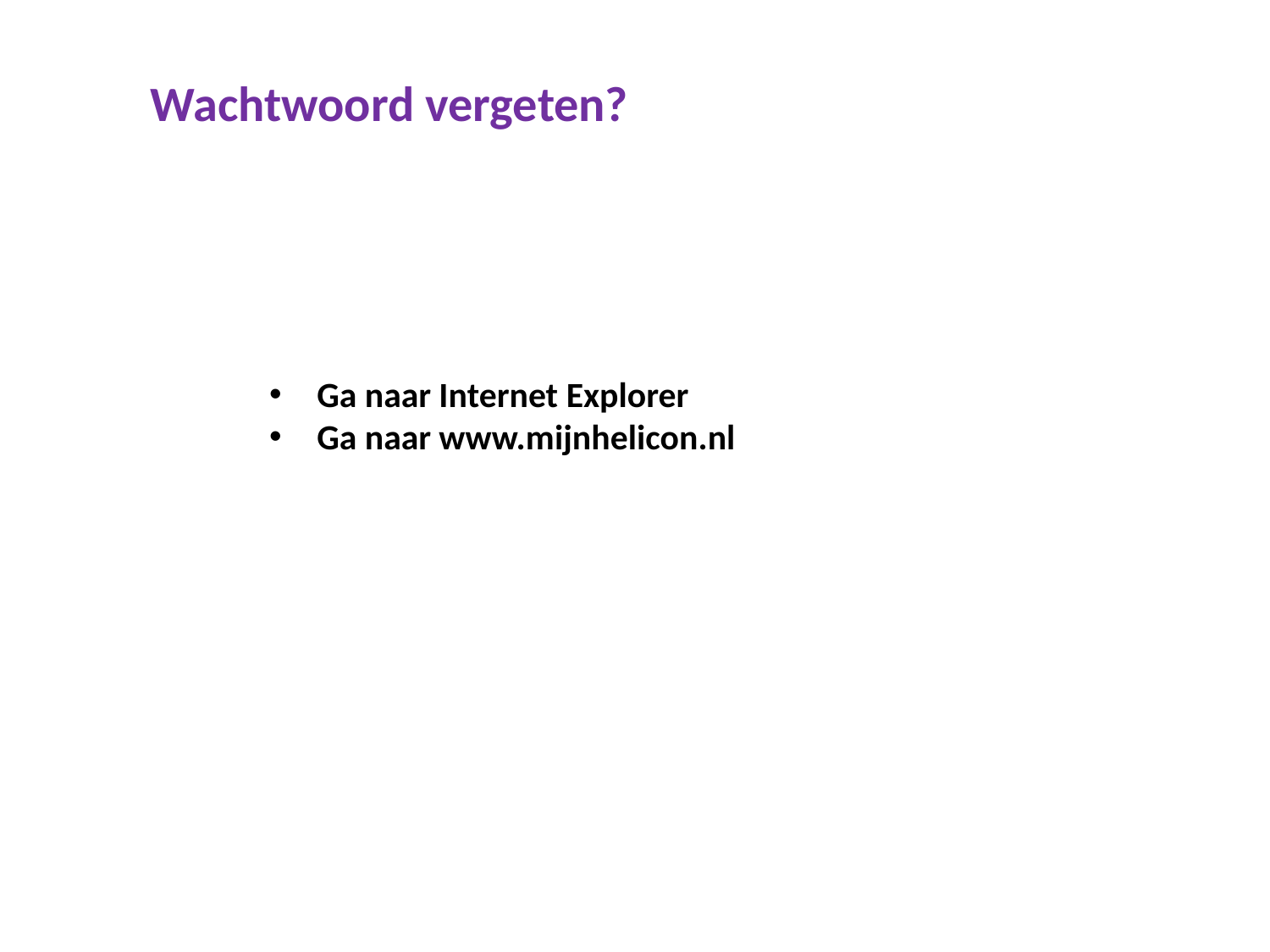

Wachtwoord vergeten?
Ga naar Internet Explorer
Ga naar www.mijnhelicon.nl